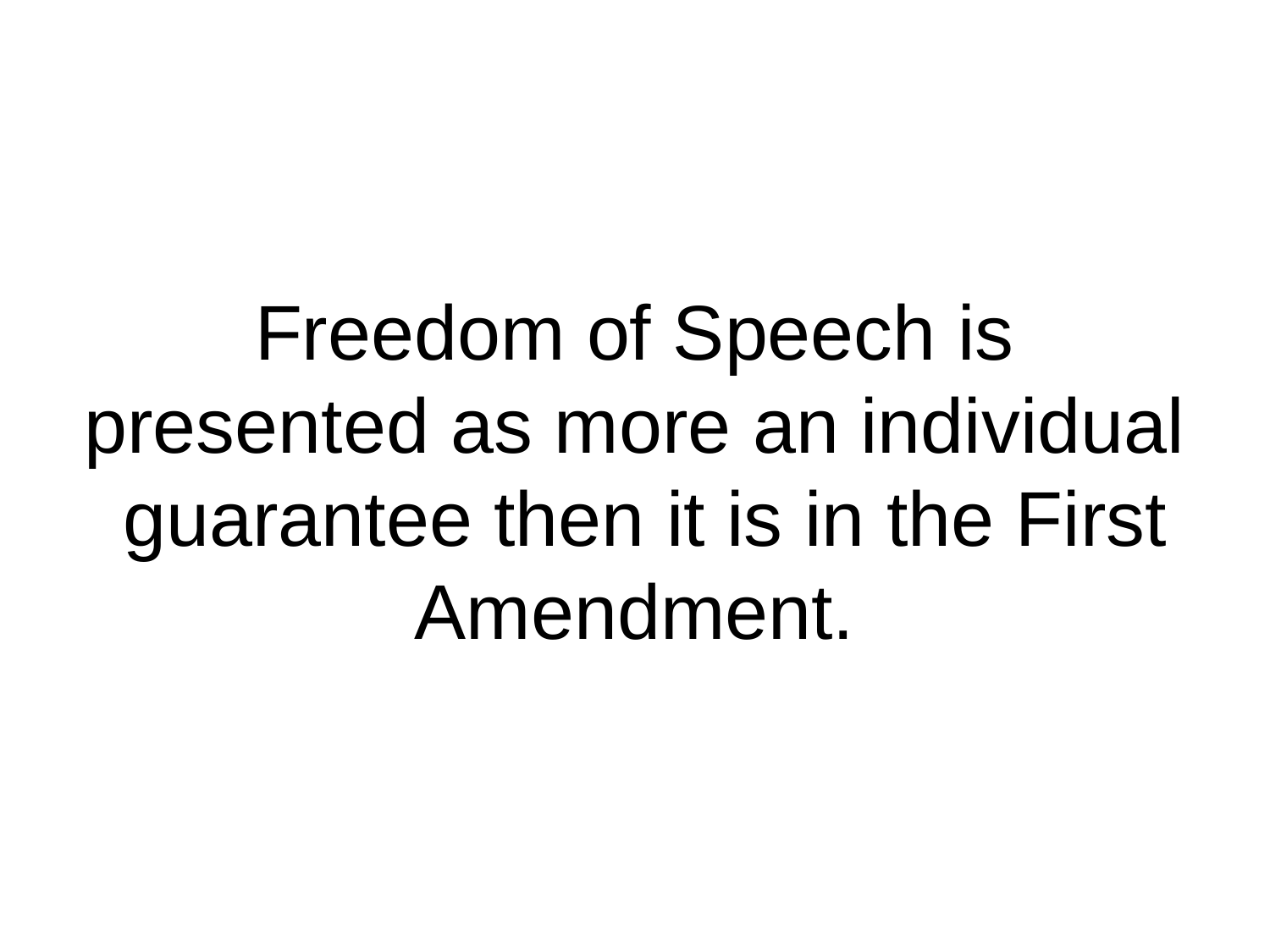

# Freedom of Speech is presented as more an individual  guarantee then it is in the First Amendment.